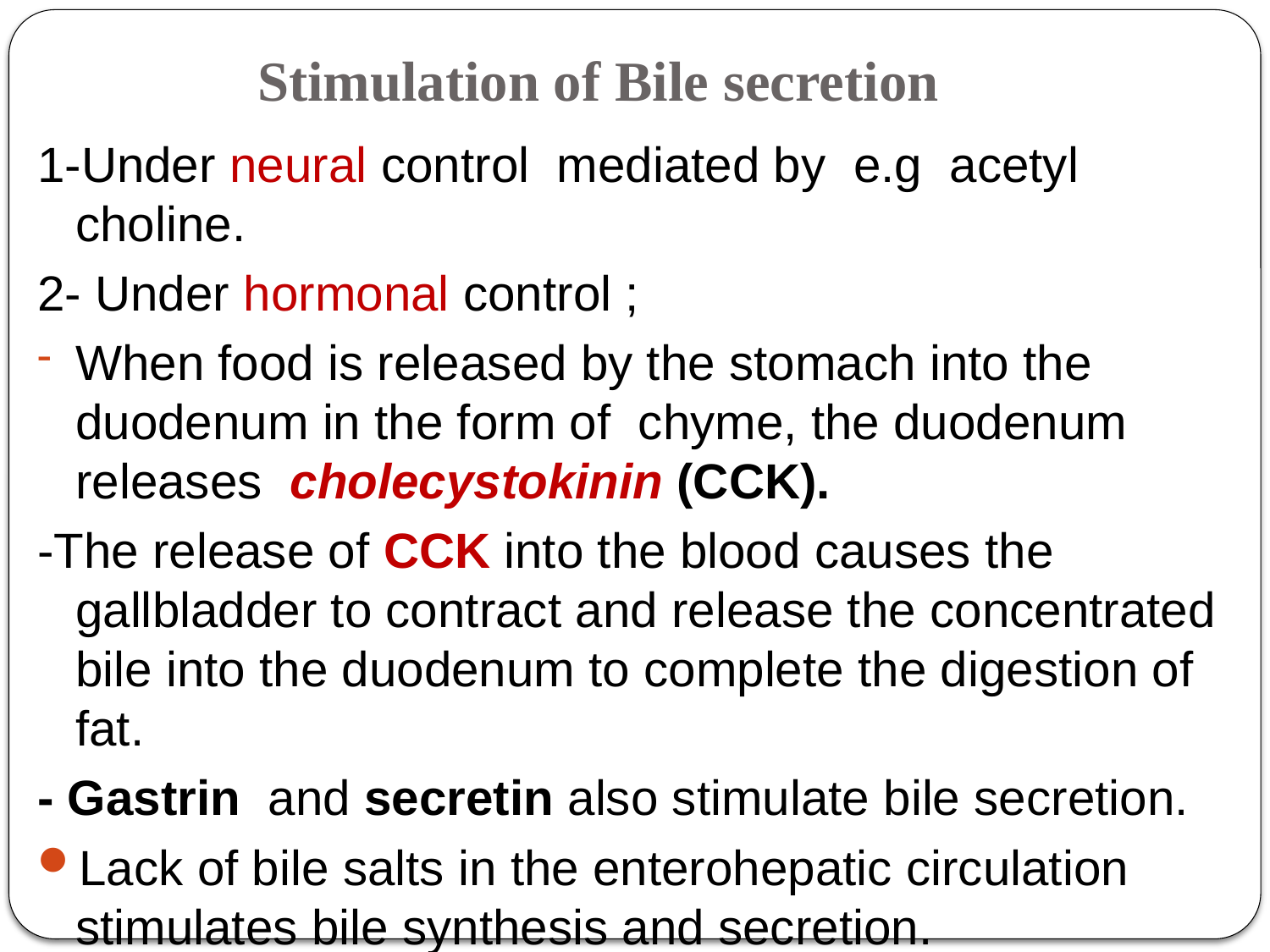

Stimulation of Bile secretion
1-Under neural control  mediated by  e.g  acetyl choline.
2- Under hormonal control ;
When food is released by the stomach into the duodenum in the form of  chyme, the duodenum releases  cholecystokinin (CCK).
-The release of CCK into the blood causes the gallbladder to contract and release the concentrated bile into the duodenum to complete the digestion of fat.
- Gastrin  and secretin also stimulate bile secretion.
Lack of bile salts in the enterohepatic circulation stimulates bile synthesis and secretion.